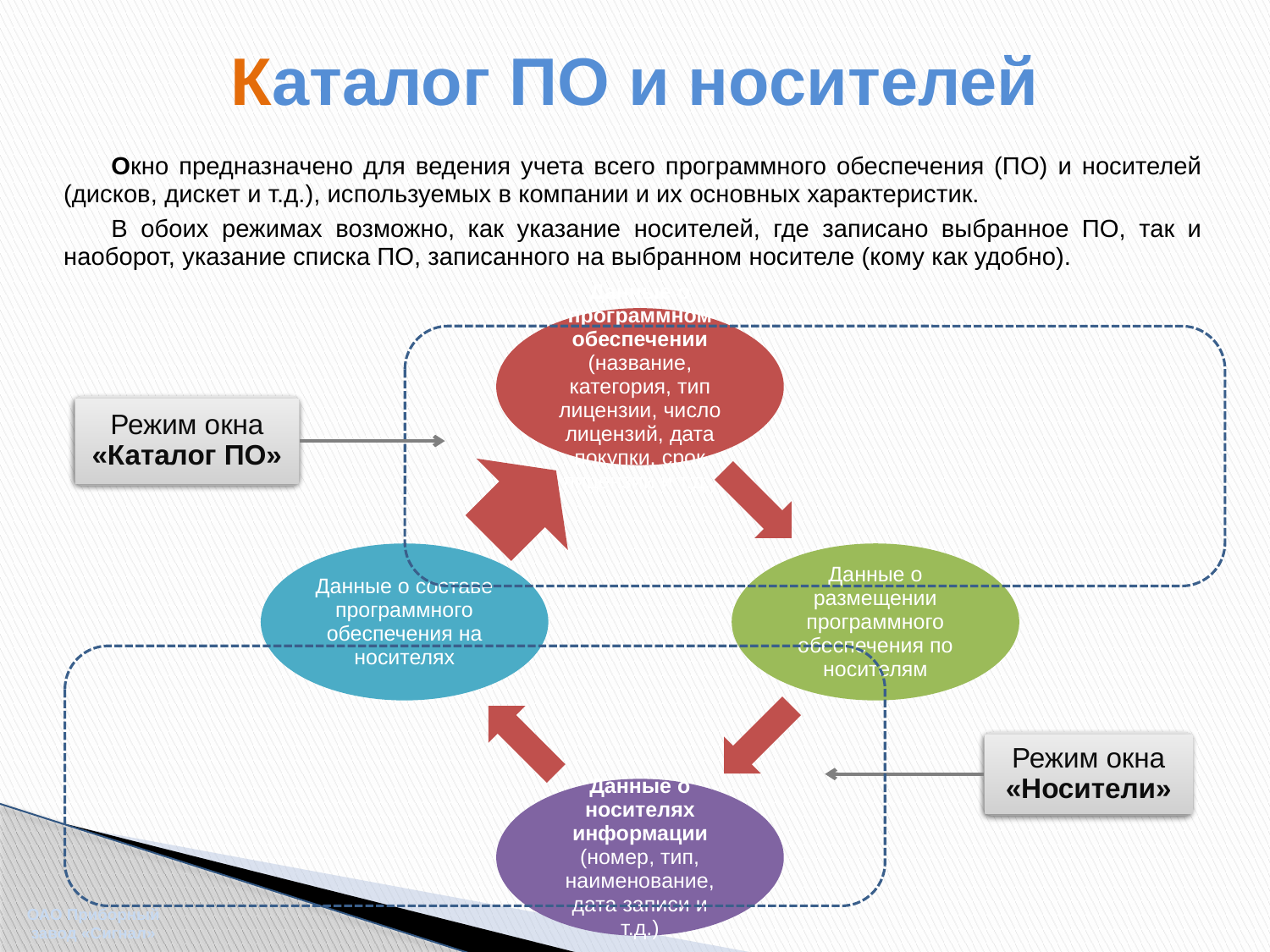

# Каталог ПО и носителей
Окно предназначено для ведения учета всего программного обеспечения (ПО) и носителей (дисков, дискет и т.д.), используемых в компании и их основных характеристик.
В обоих режимах возможно, как указание носителей, где записано выбранное ПО, так и наоборот, указание списка ПО, записанного на выбранном носителе (кому как удобно).
Данные о программном обеспечении
(название, категория, тип лицензии, число лицензий, дата покупки, срок лицензии и т.д.)
Данные о размещении программного обеспечения по носителям
Данные о носителях информации
(номер, тип, наименование, дата записи и т.д.)
Данные о составе программного обеспечения на носителях

Режим окна «Каталог ПО»

Режим окна «Носители»
ОАО Приборный завод «Сигнал»